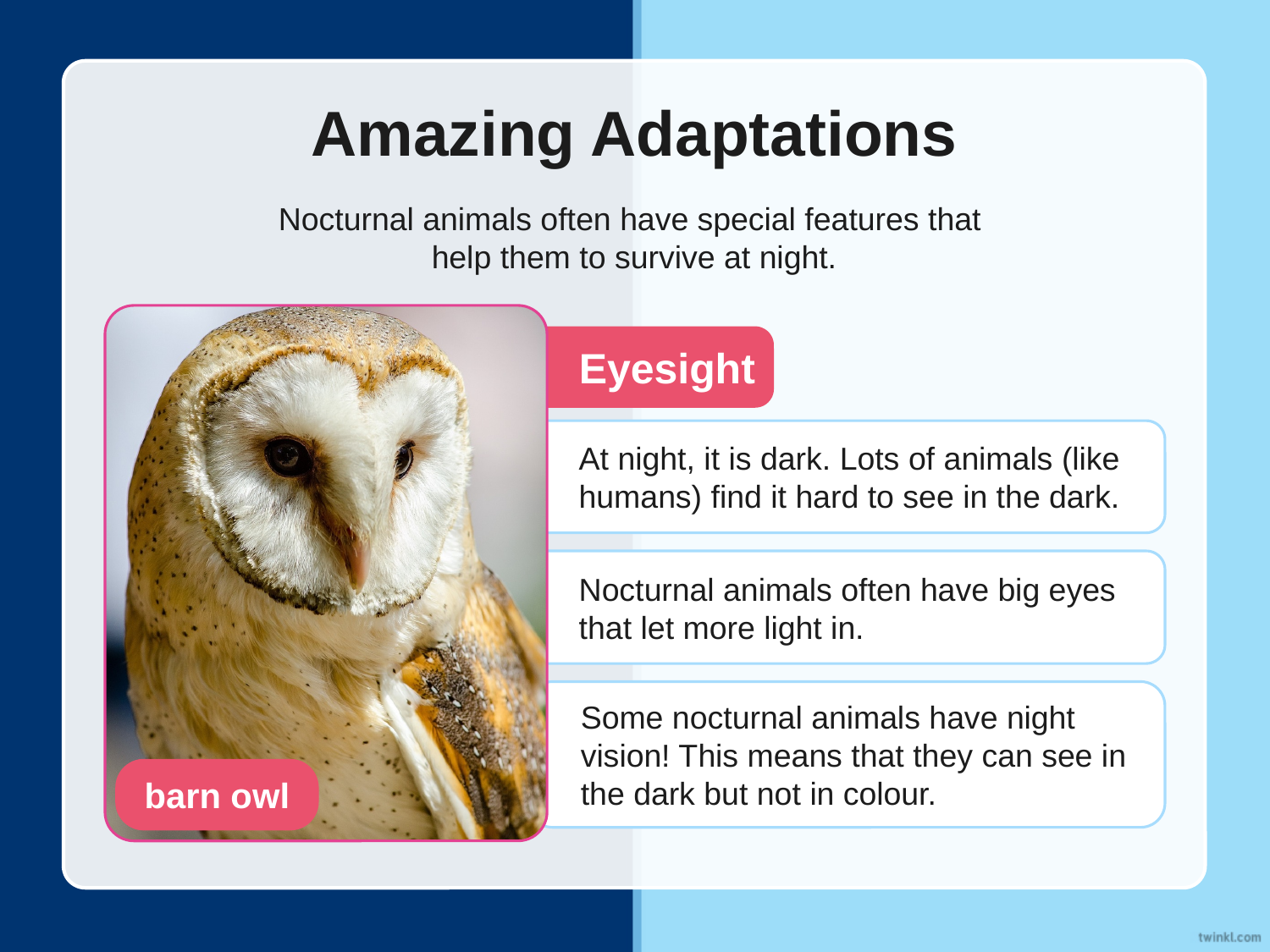

# Amazing Adaptations
Nocturnal animals often have special features that
help them to survive at night.

Eyesight
At night, it is dark. Lots of animals (like humans) find it hard to see in the dark.
Nocturnal animals often have big eyes that let more light in.
Some nocturnal animals have night vision! This means that they can see in the dark but not in colour.
barn owl